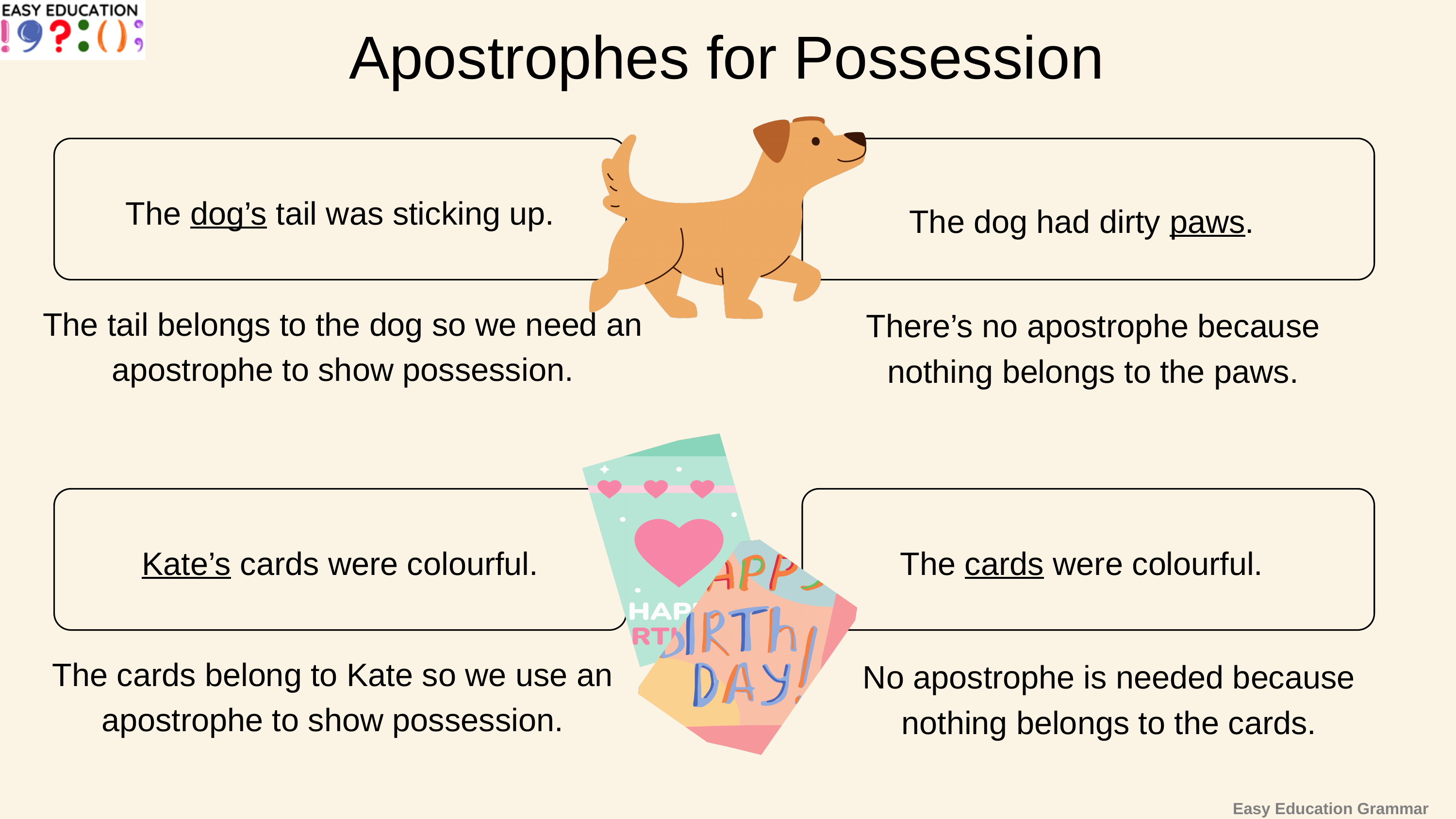

Apostrophes for Possession

The dog’s tail was sticking up.
The dog had dirty paws.
The tail belongs to the dog so we need an apostrophe to show possession.
There’s no apostrophe because nothing belongs to the paws.

Kate’s cards were colourful.
The cards were colourful.

The cards belong to Kate so we use an apostrophe to show possession.
No apostrophe is needed because nothing belongs to the cards.